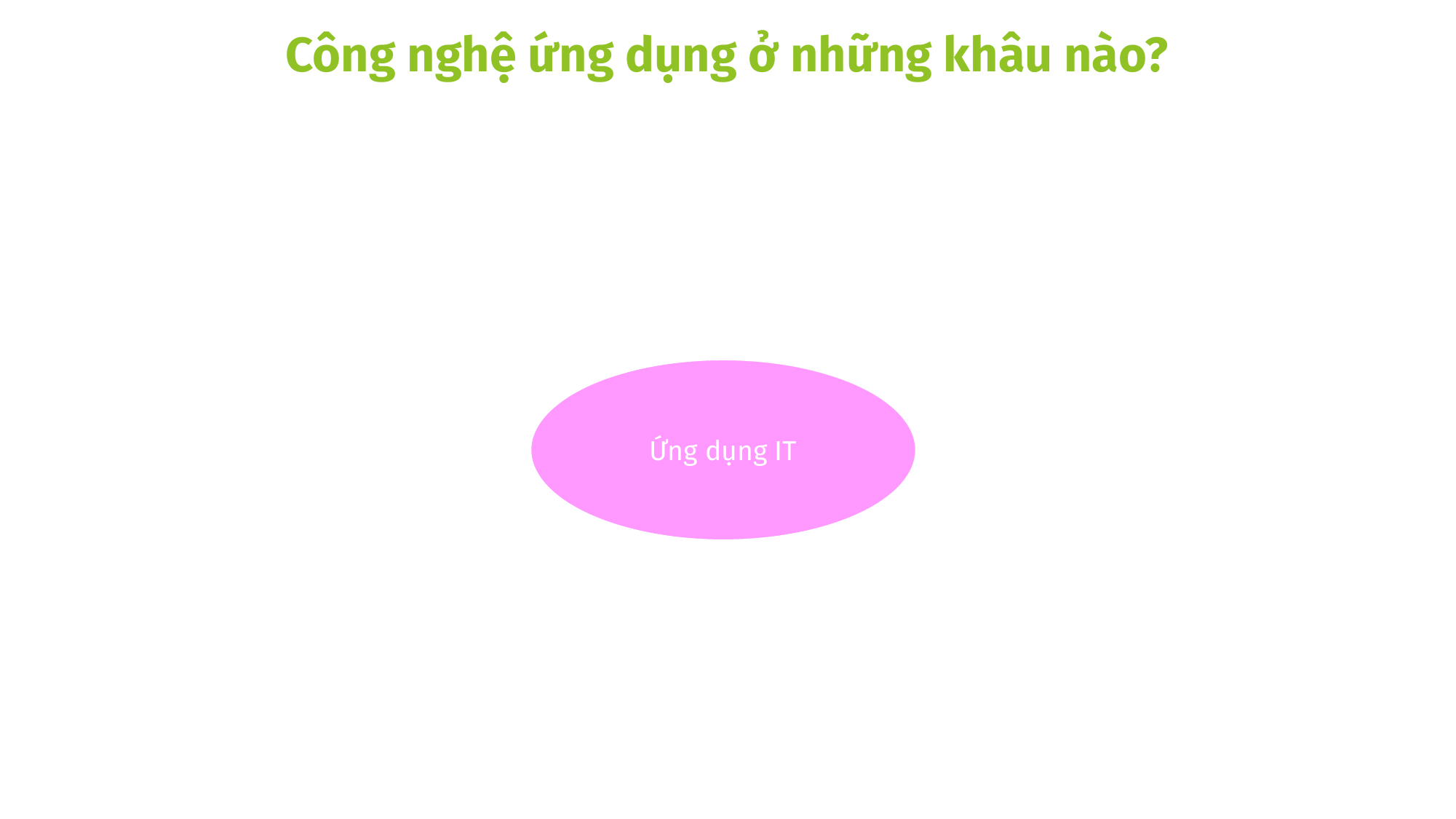

# Công nghệ ứng dụng ở những khâu nào?
Ứng dụng IT